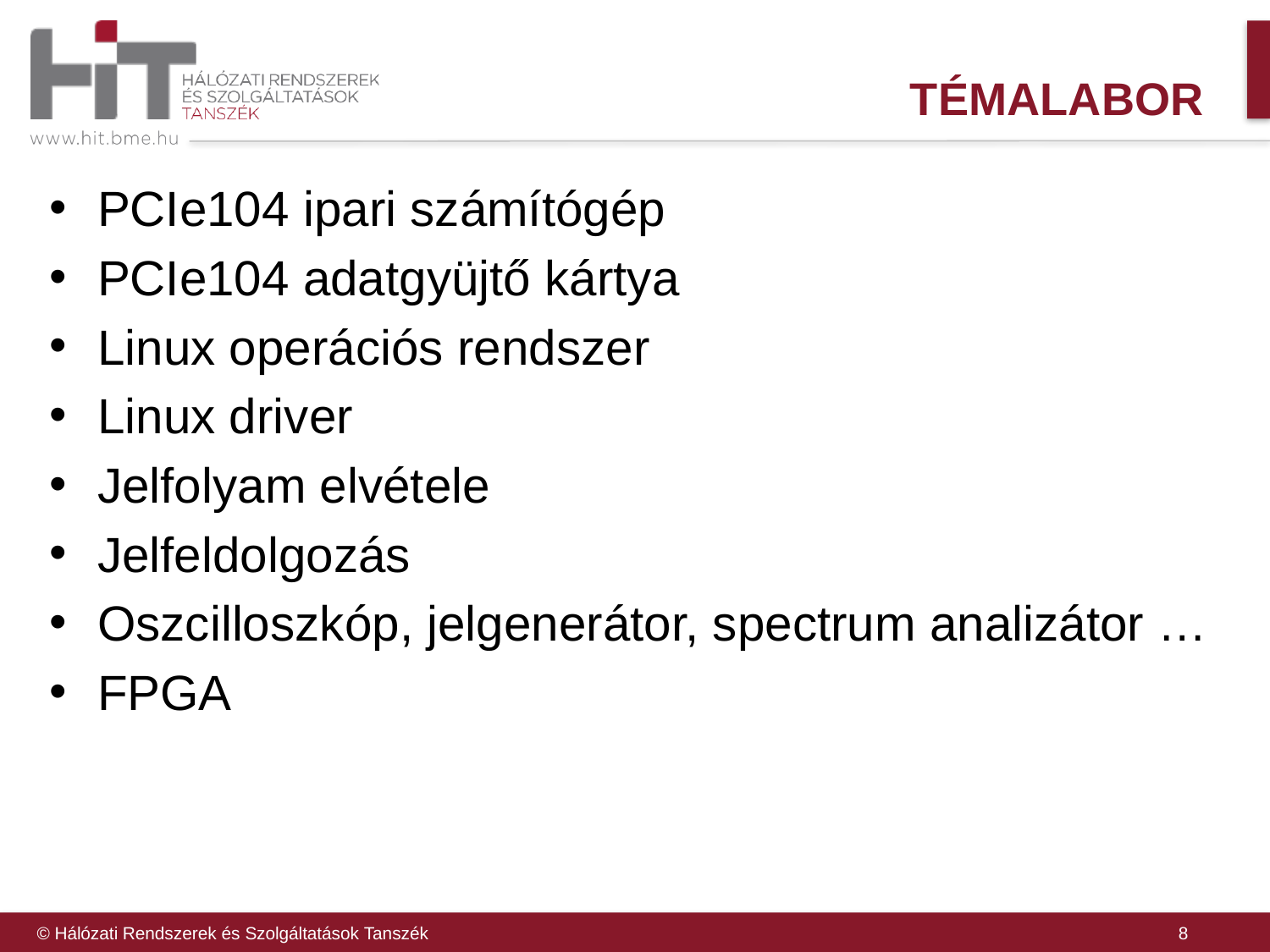

# Témalabor
PCIe104 ipari számítógép
PCIe104 adatgyüjtő kártya
Linux operációs rendszer
Linux driver
Jelfolyam elvétele
Jelfeldolgozás
Oszcilloszkóp, jelgenerátor, spectrum analizátor …
FPGA